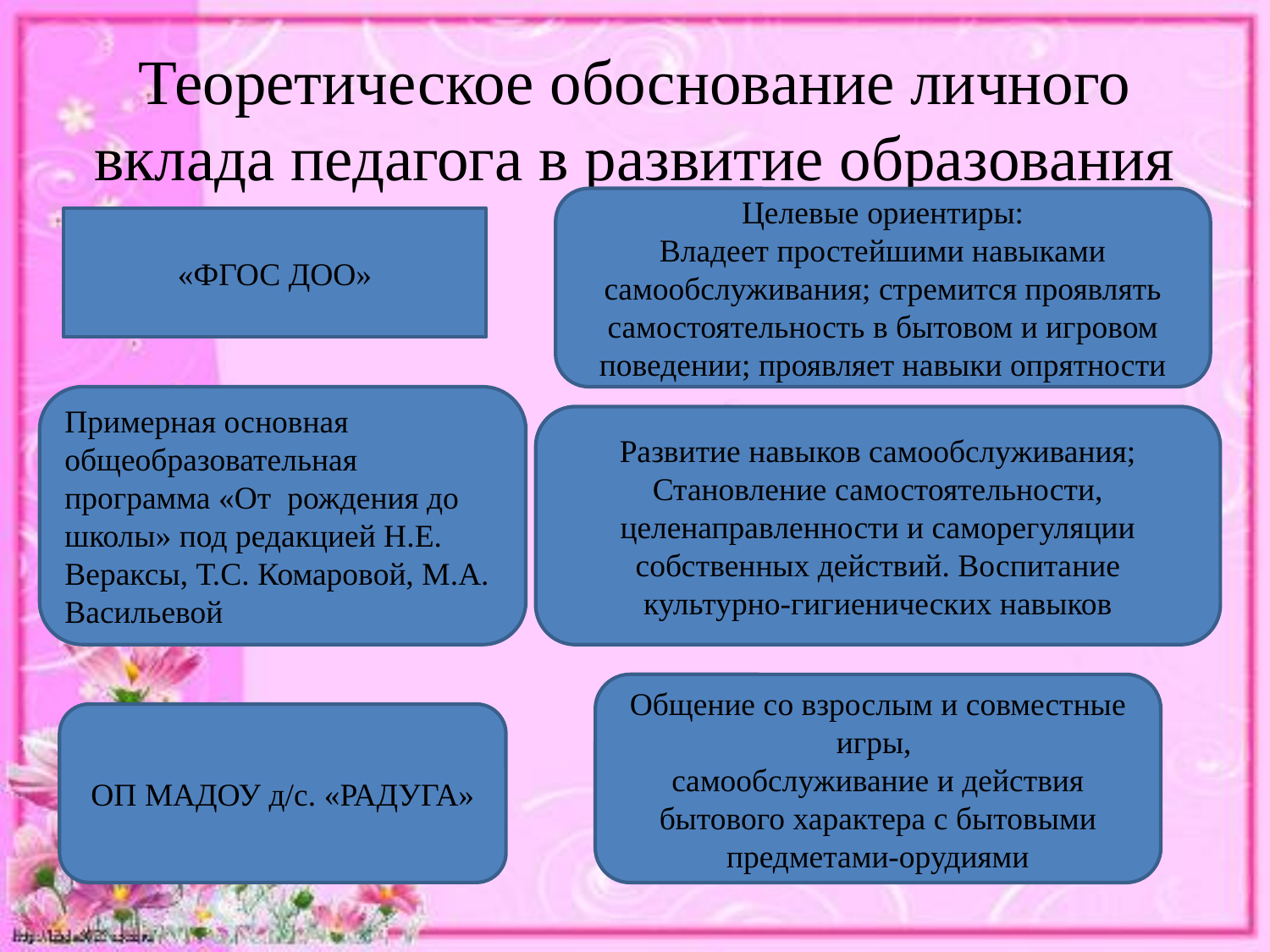

# Теоретическое обоснование личного вклада педагога в развитие образования

Целевые ориентиры:
Владеет простейшими навыками самообслуживания; стремится проявлять самостоятельность в бытовом и игровом поведении; проявляет навыки опрятности
.
«ФГОС ДОО»
Примерная основная общеобразовательная программа «От  рождения до школы» под редакцией Н.Е. Вераксы, Т.С. Комаровой, М.А. Васильевой
Развитие навыков самообслуживания;
Становление самостоятельности, целенаправленности и саморегуляции собственных действий. Воспитание культурно-гигиенических навыков
Общение со взрослым и совместные игры,
самообслуживание и действия бытового характера с бытовыми предметами-орудиями
ОП МАДОУ д/с. «РАДУГА»